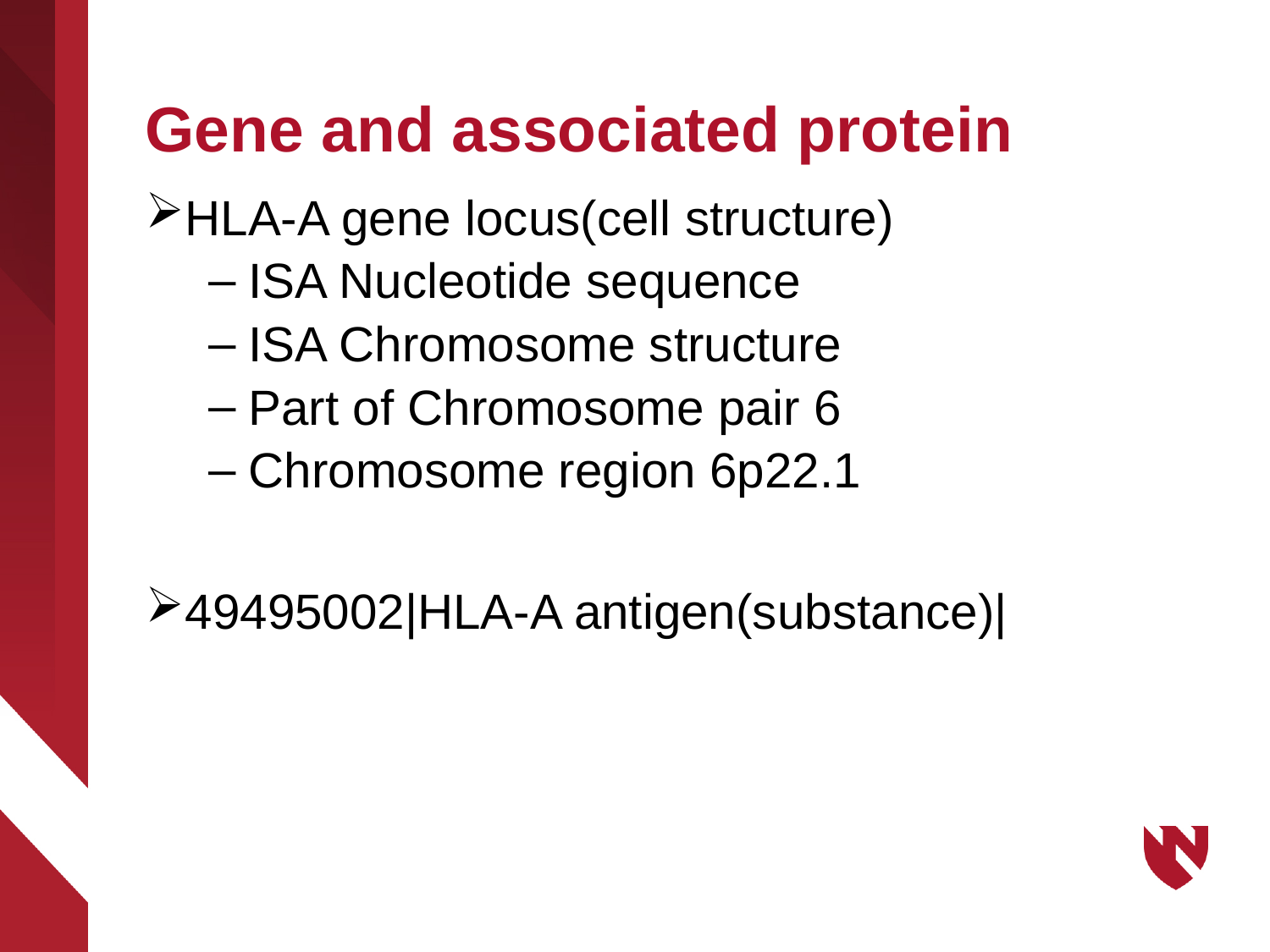

# Gene and associated protein
HLA-A gene locus(cell structure)
ISA Nucleotide sequence
ISA Chromosome structure
Part of Chromosome pair 6
Chromosome region 6p22.1

49495002|HLA-A antigen(substance)|